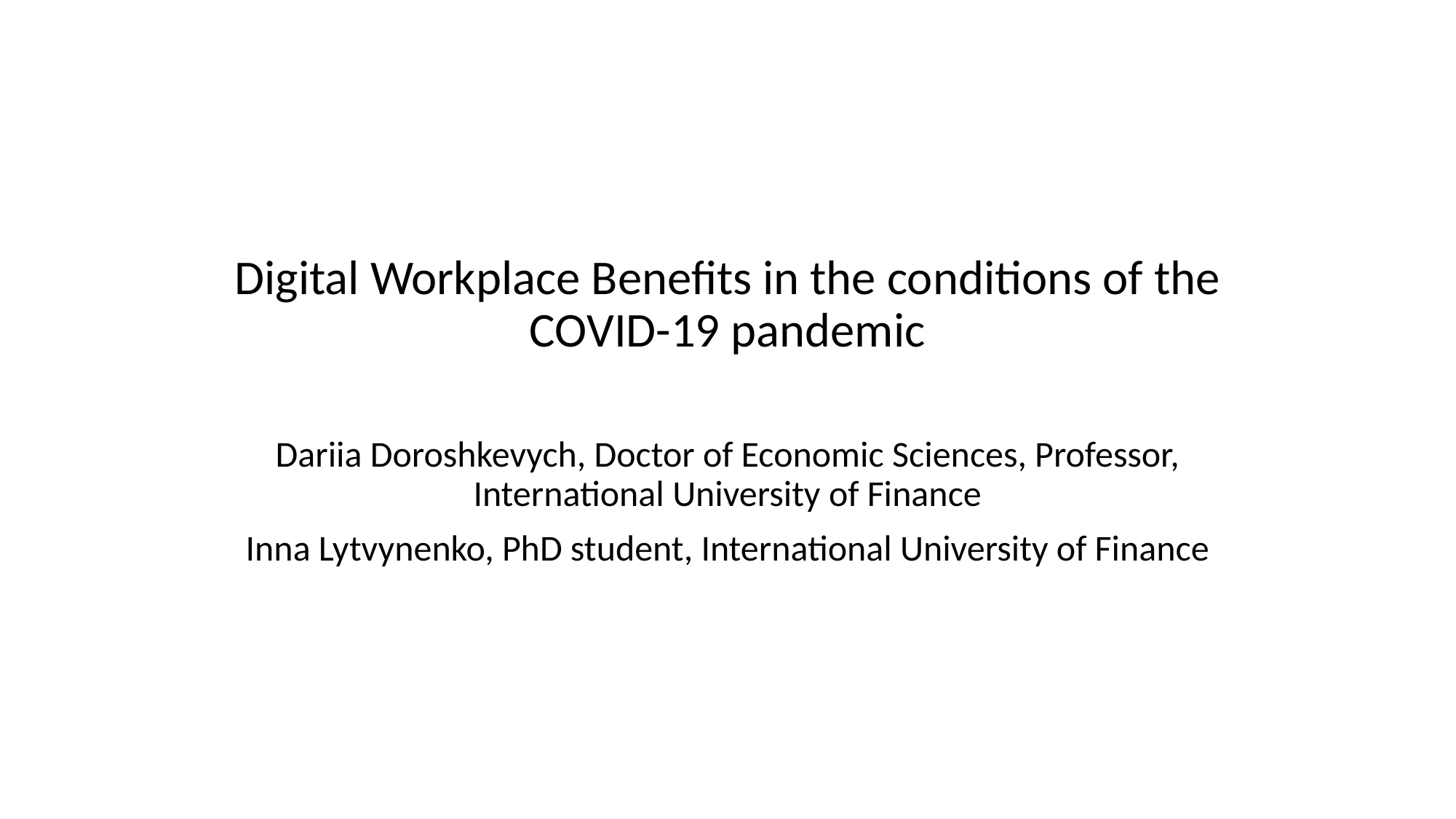

# Digital Workplace Benefits in the conditions of the COVID-19 pandemic
Dariia Doroshkevych, Doctor of Economic Sciences, Professor, International University of Finance
Inna Lytvynenko, PhD student, International University of Finance